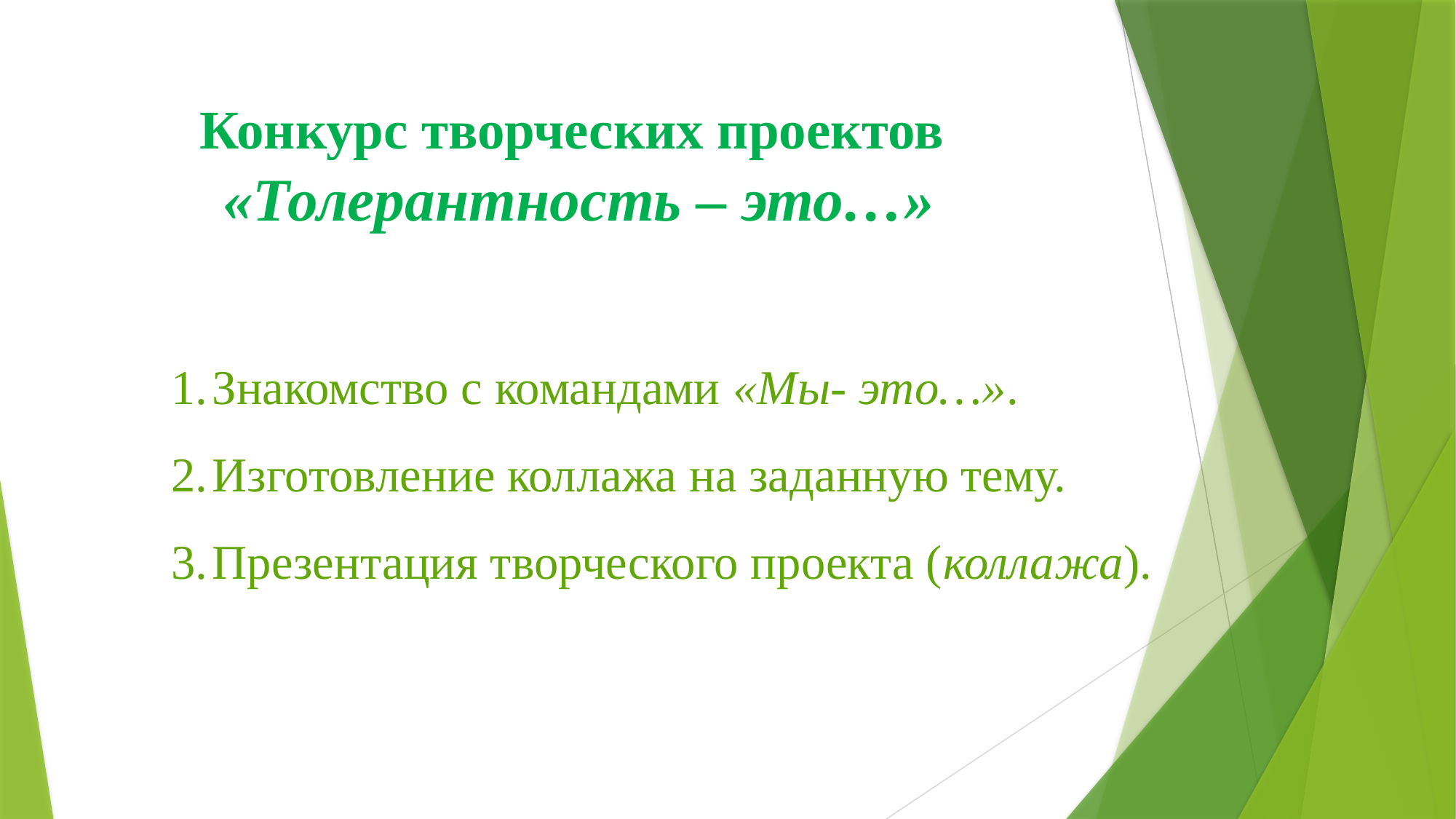

Конкурс творческих проектов
«Толерантность – это…»
Знакомство с командами «Мы- это…».
Изготовление коллажа на заданную тему.
Презентация творческого проекта (коллажа).